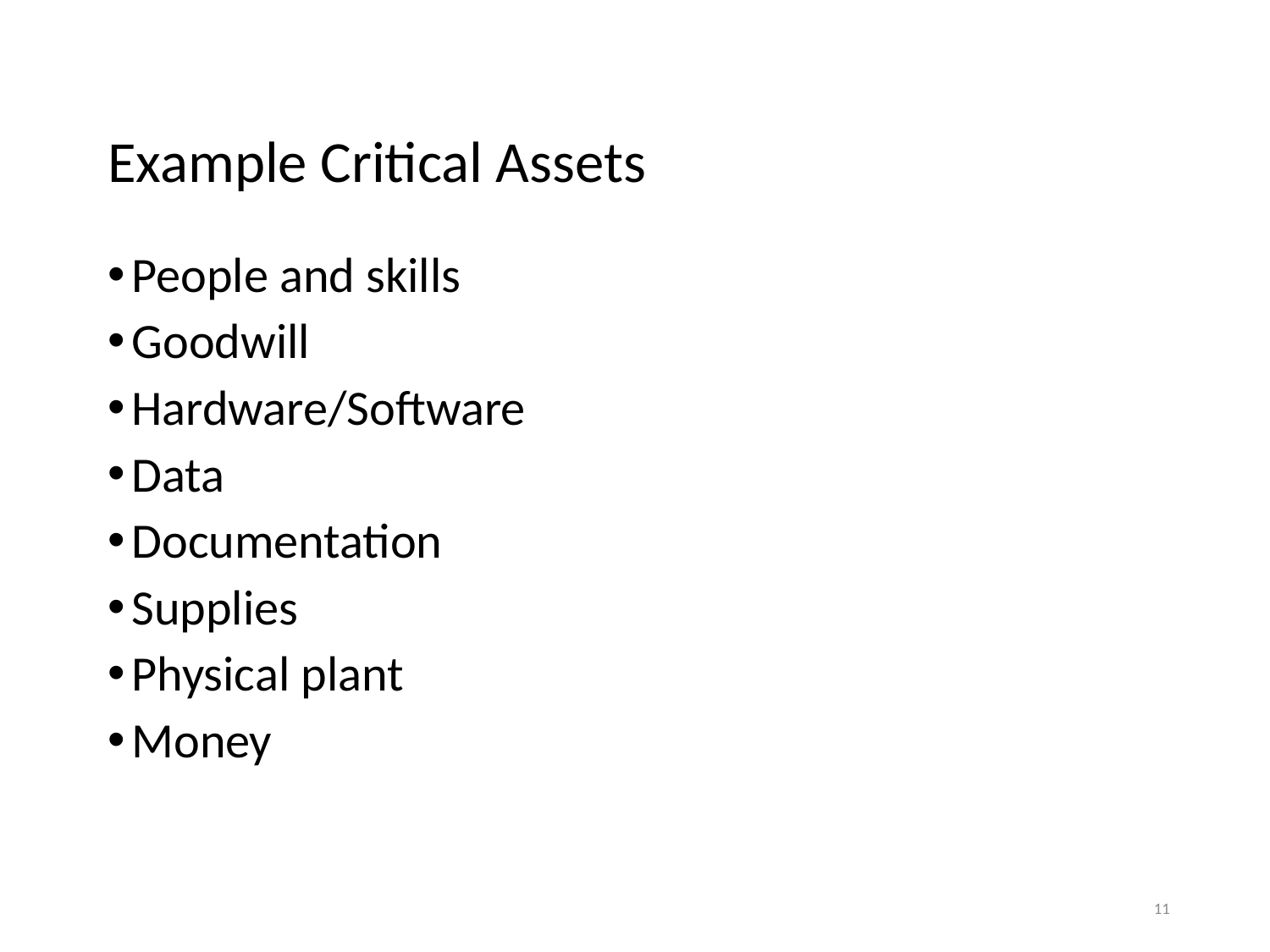

# Example Critical Assets
People and skills
Goodwill
Hardware/Software
Data
Documentation
Supplies
Physical plant
Money
11